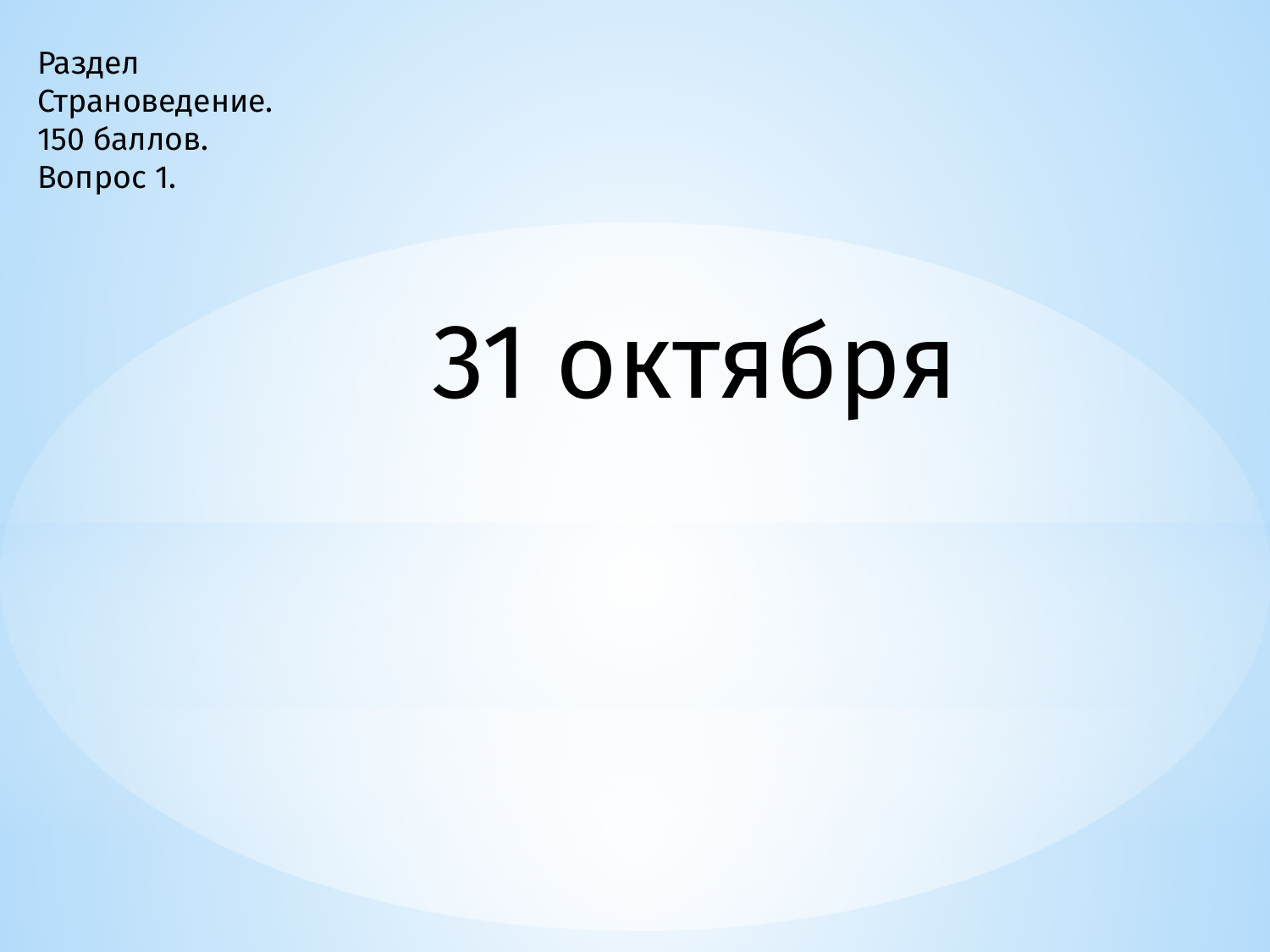

Раздел
Страноведение.
150 баллов.
Вопрос 1.
31 октября